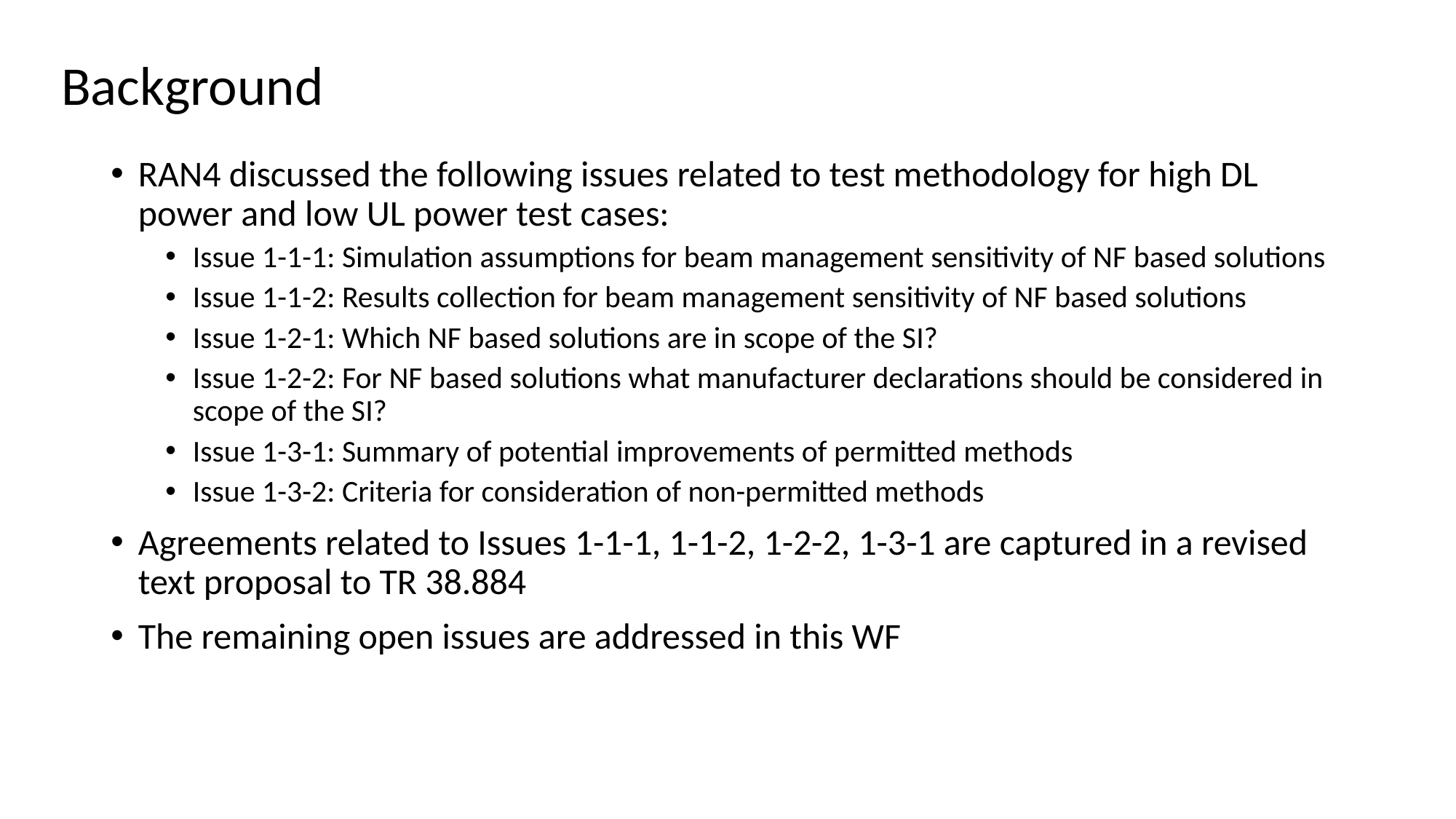

# Background
RAN4 discussed the following issues related to test methodology for high DL power and low UL power test cases:
Issue 1-1-1: Simulation assumptions for beam management sensitivity of NF based solutions
Issue 1-1-2: Results collection for beam management sensitivity of NF based solutions
Issue 1-2-1: Which NF based solutions are in scope of the SI?
Issue 1-2-2: For NF based solutions what manufacturer declarations should be considered in scope of the SI?
Issue 1-3-1: Summary of potential improvements of permitted methods
Issue 1-3-2: Criteria for consideration of non-permitted methods
Agreements related to Issues 1-1-1, 1-1-2, 1-2-2, 1-3-1 are captured in a revised text proposal to TR 38.884
The remaining open issues are addressed in this WF